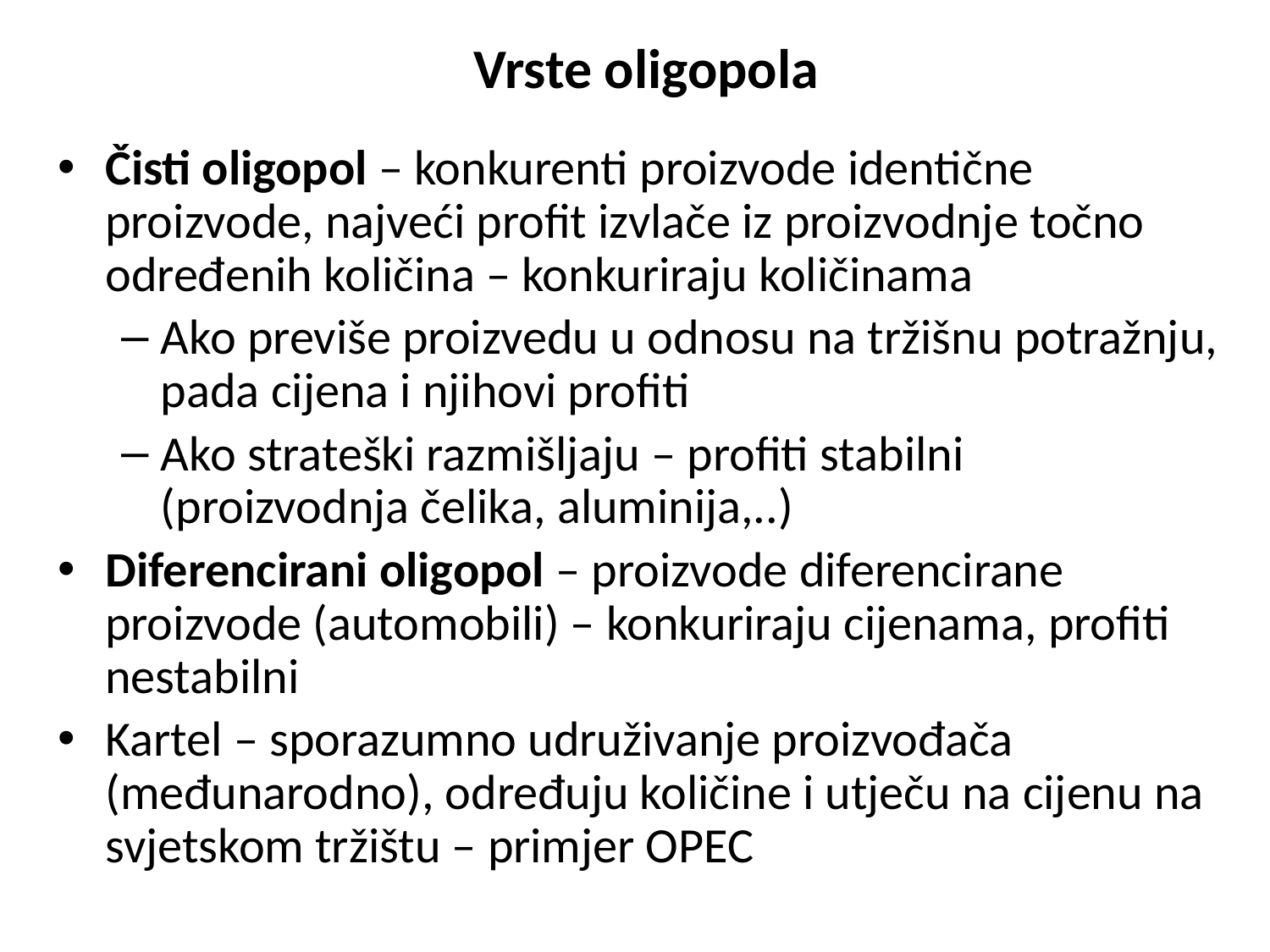

# Vrste oligopola
Čisti oligopol – konkurenti proizvode identične proizvode, najveći profit izvlače iz proizvodnje točno određenih količina – konkuriraju količinama
Ako previše proizvedu u odnosu na tržišnu potražnju, pada cijena i njihovi profiti
Ako strateški razmišljaju – profiti stabilni (proizvodnja čelika, aluminija,..)
Diferencirani oligopol – proizvode diferencirane proizvode (automobili) – konkuriraju cijenama, profiti nestabilni
Kartel – sporazumno udruživanje proizvođača (međunarodno), određuju količine i utječu na cijenu na svjetskom tržištu – primjer OPEC